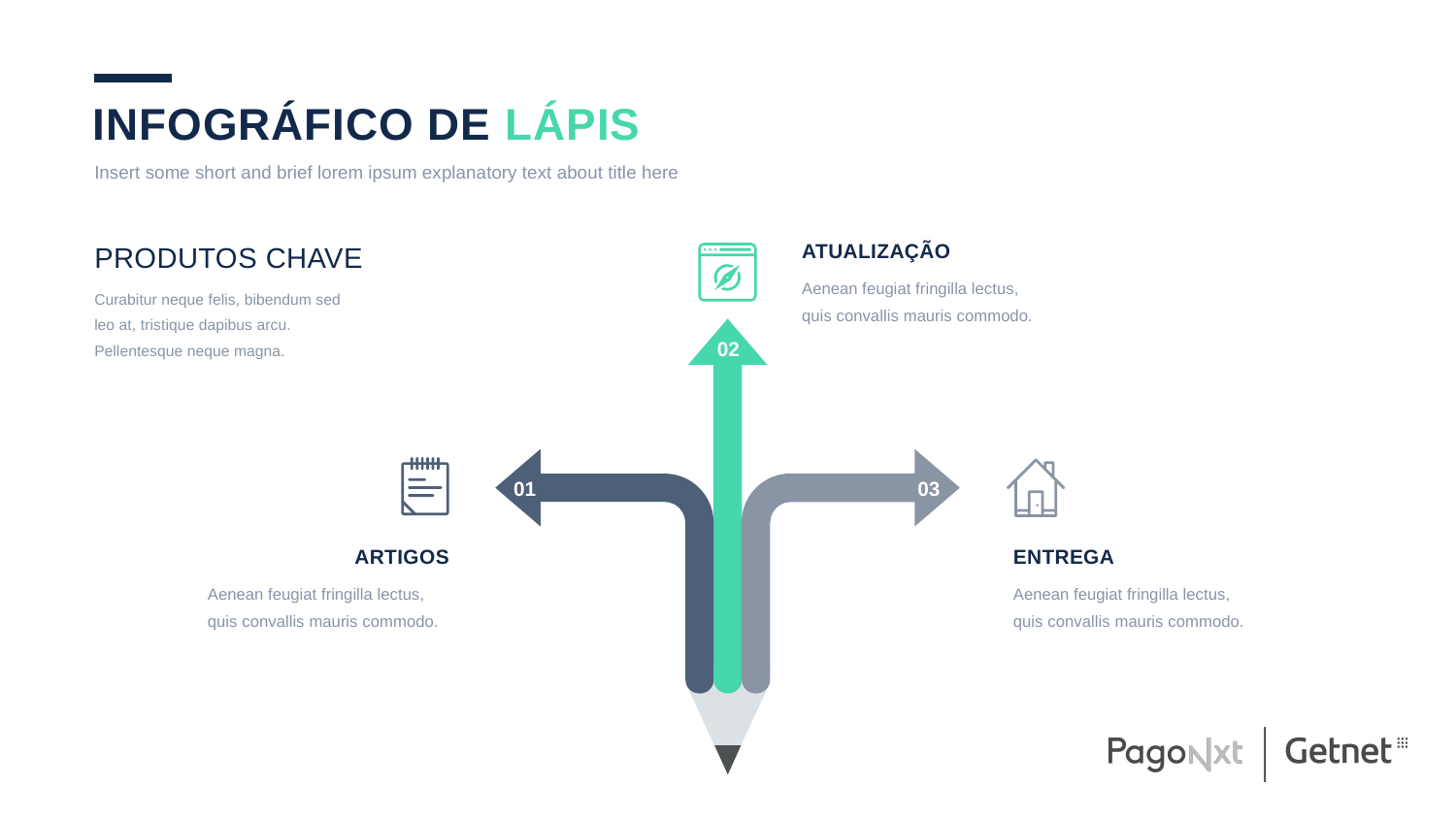

INFOGRÁFICO DE LÁPIS
Insert some short and brief lorem ipsum explanatory text about title here
ATUALIZAÇÃO
Produtos chave

Aenean feugiat fringilla lectus, quis convallis mauris commodo.
Curabitur neque felis, bibendum sed leo at, tristique dapibus arcu. Pellentesque neque magna.

02

01
03
ENTREGA
ARTIGOS
Aenean feugiat fringilla lectus, quis convallis mauris commodo.
Aenean feugiat fringilla lectus, quis convallis mauris commodo.